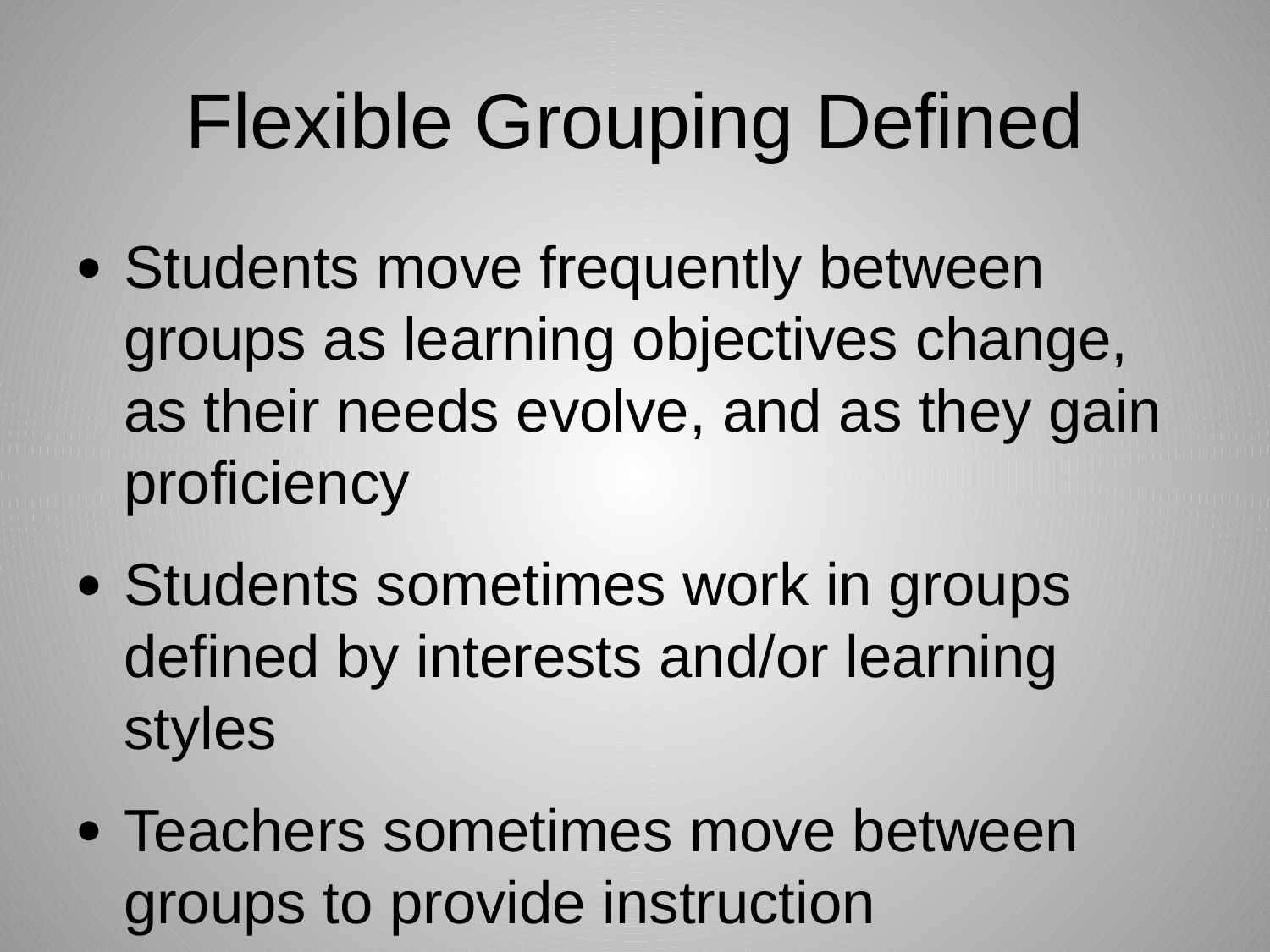

# Flexible Grouping Defined
Students move frequently between groups as learning objectives change, as their needs evolve, and as they gain proficiency
Students sometimes work in groups defined by interests and/or learning styles
Teachers sometimes move between groups to provide instruction